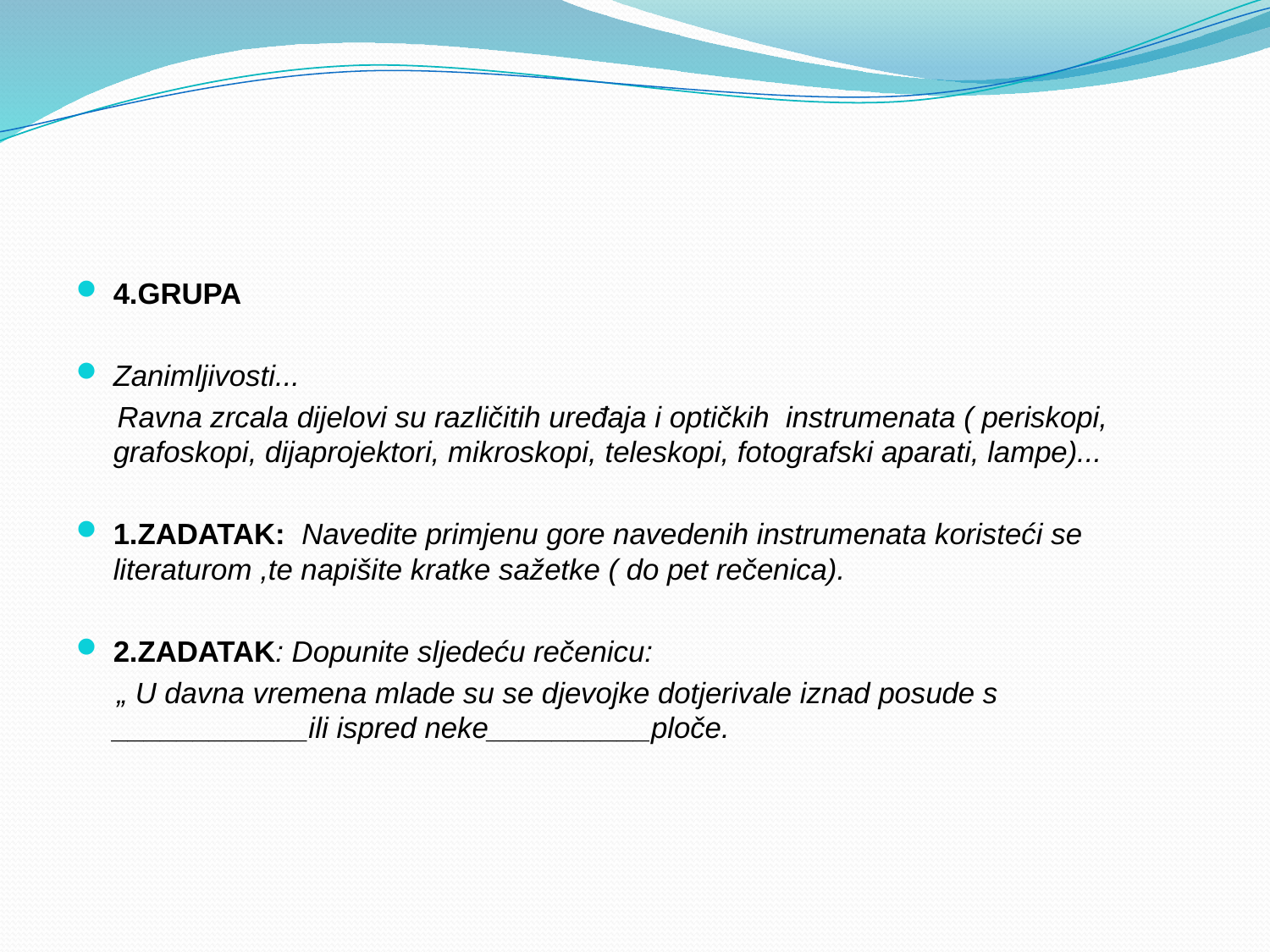

#
4.GRUPA

Zanimljivosti...
     Ravna zrcala dijelovi su različitih uređaja i optičkih  instrumenata ( periskopi, grafoskopi, dijaprojektori, mikroskopi, teleskopi, fotografski aparati, lampe)...

1.ZADATAK:  Navedite primjenu gore navedenih instrumenata koristeći se literaturom ,te napišite kratke sažetke ( do pet rečenica).

2.ZADATAK: Dopunite sljedeću rečenicu:
     „ U davna vremena mlade su se djevojke dotjerivale iznad posude s ____________ili ispred neke__________ploče.